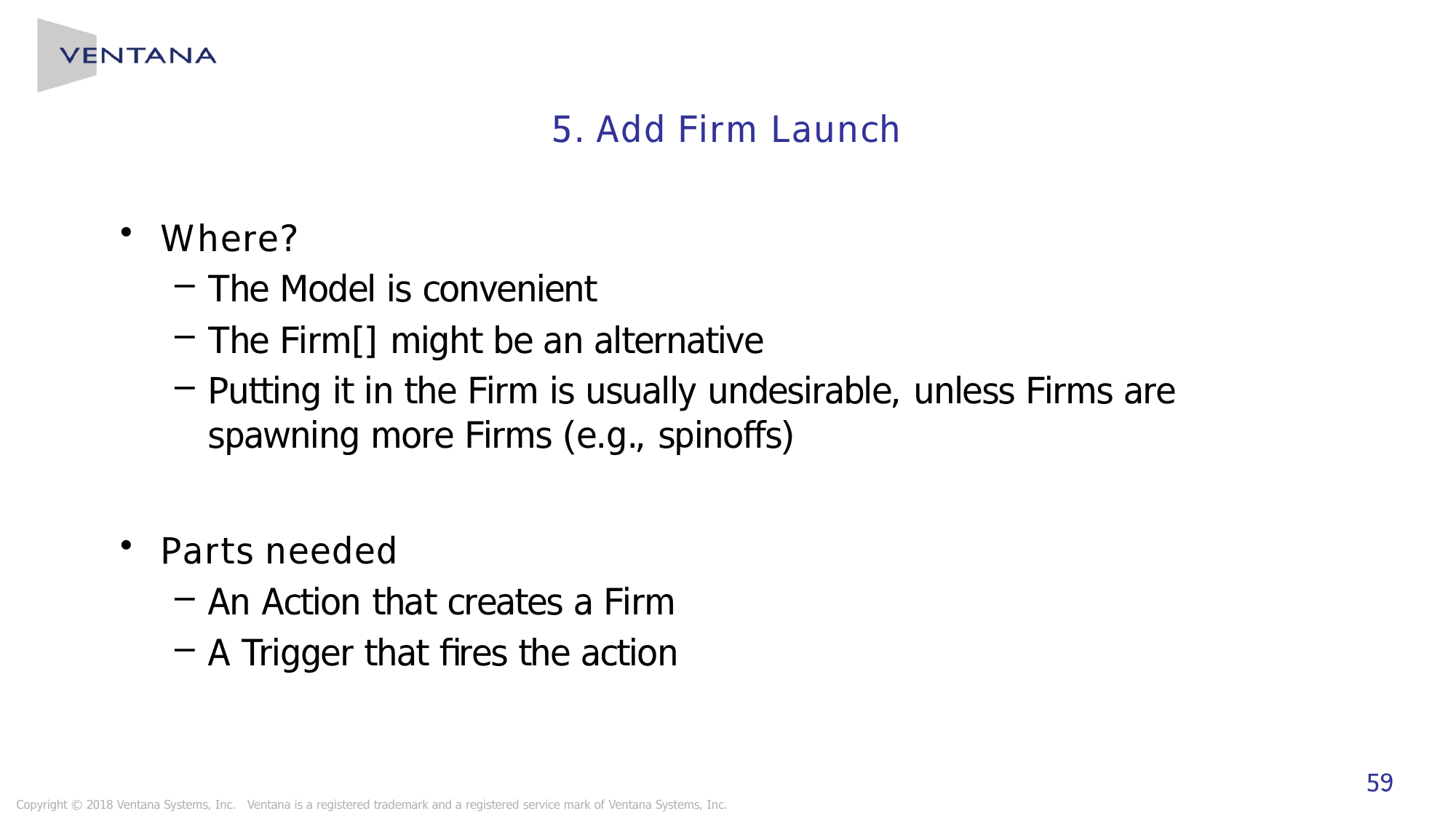

# 5. Add Firm Launch
Where?
The Model is convenient
The Firm[] might be an alternative
Putting it in the Firm is usually undesirable, unless Firms are spawning more Firms (e.g., spinoffs)

Parts needed
An Action that creates a Firm
A Trigger that fires the action